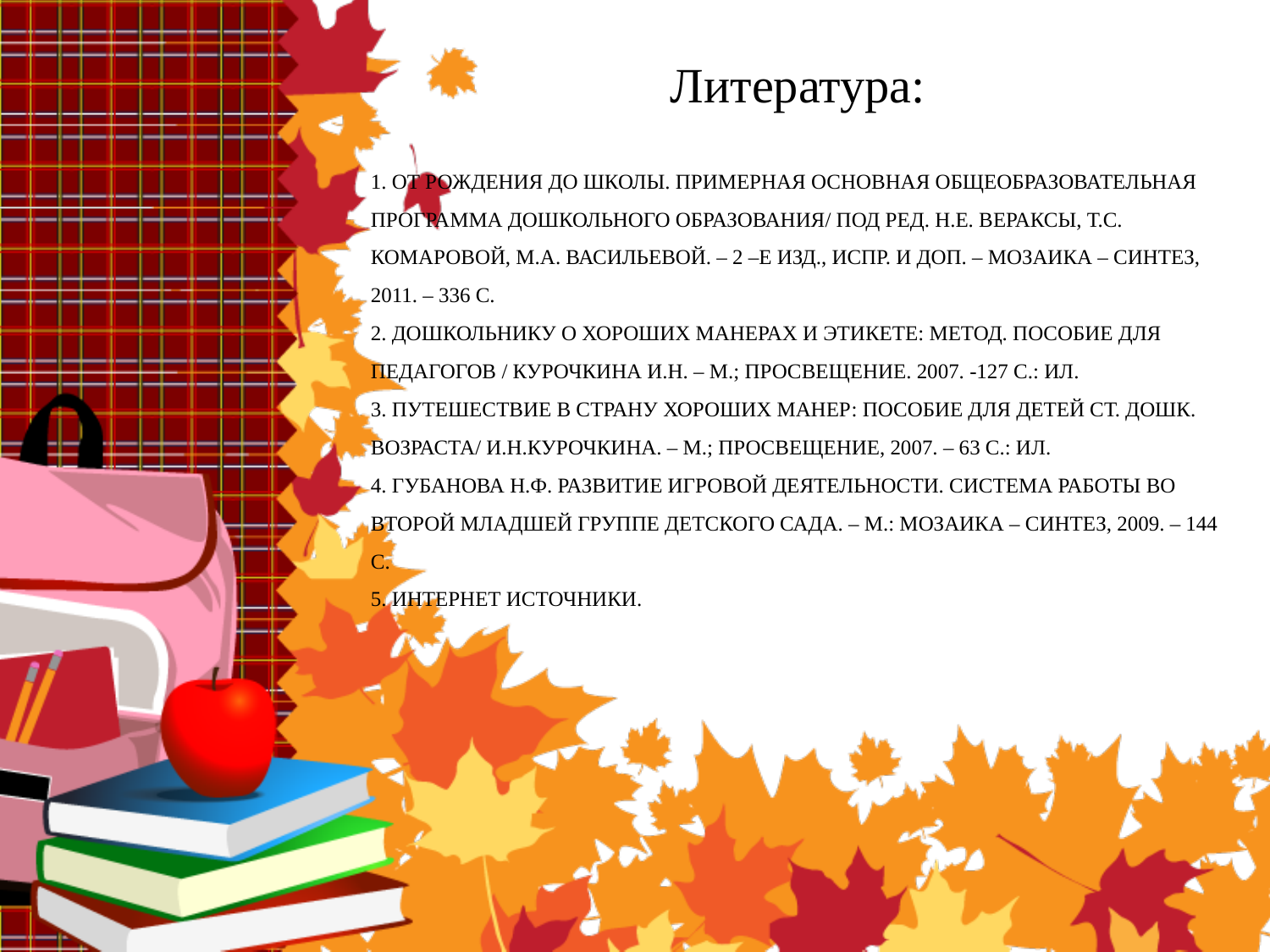

Литература:
# 1. От рождения до школы. Примерная основная общеобразовательная программа дошкольного образования/ Под ред. Н.Е. Вераксы, Т.С. Комаровой, М.А. Васильевой. – 2 –е изд., испр. и доп. – МОЗАИКА – СИНТЕЗ, 2011. – 336 с. 2. Дошкольнику о хороших манерах и этикете: метод. пособие для педагогов / Курочкина И.Н. – М.; Просвещение. 2007. -127 с.: ил. 3. Путешествие в страну хороших манер: пособие для детей ст. дошк. возраста/ И.Н.Курочкина. – М.; Просвещение, 2007. – 63 с.: ил. 4. Губанова Н.Ф. Развитие игровой деятельности. Система работы во второй младшей группе детского сада. – М.: МОЗАИКА – СИНТЕЗ, 2009. – 144 с. 5. Интернет источники.